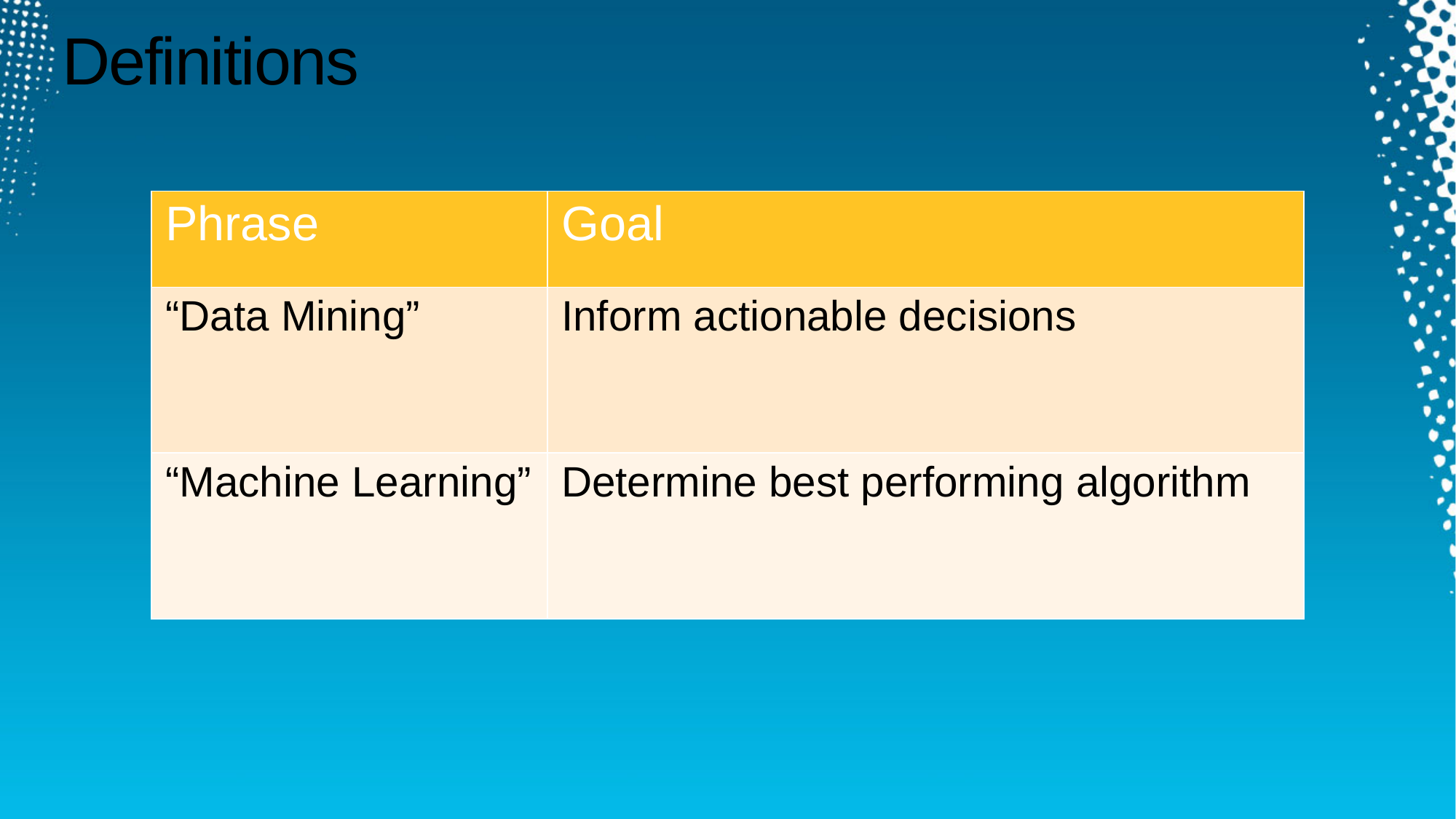

# Definitions
| Phrase | Goal |
| --- | --- |
| “Data Mining” | Inform actionable decisions |
| “Machine Learning” | Determine best performing algorithm |